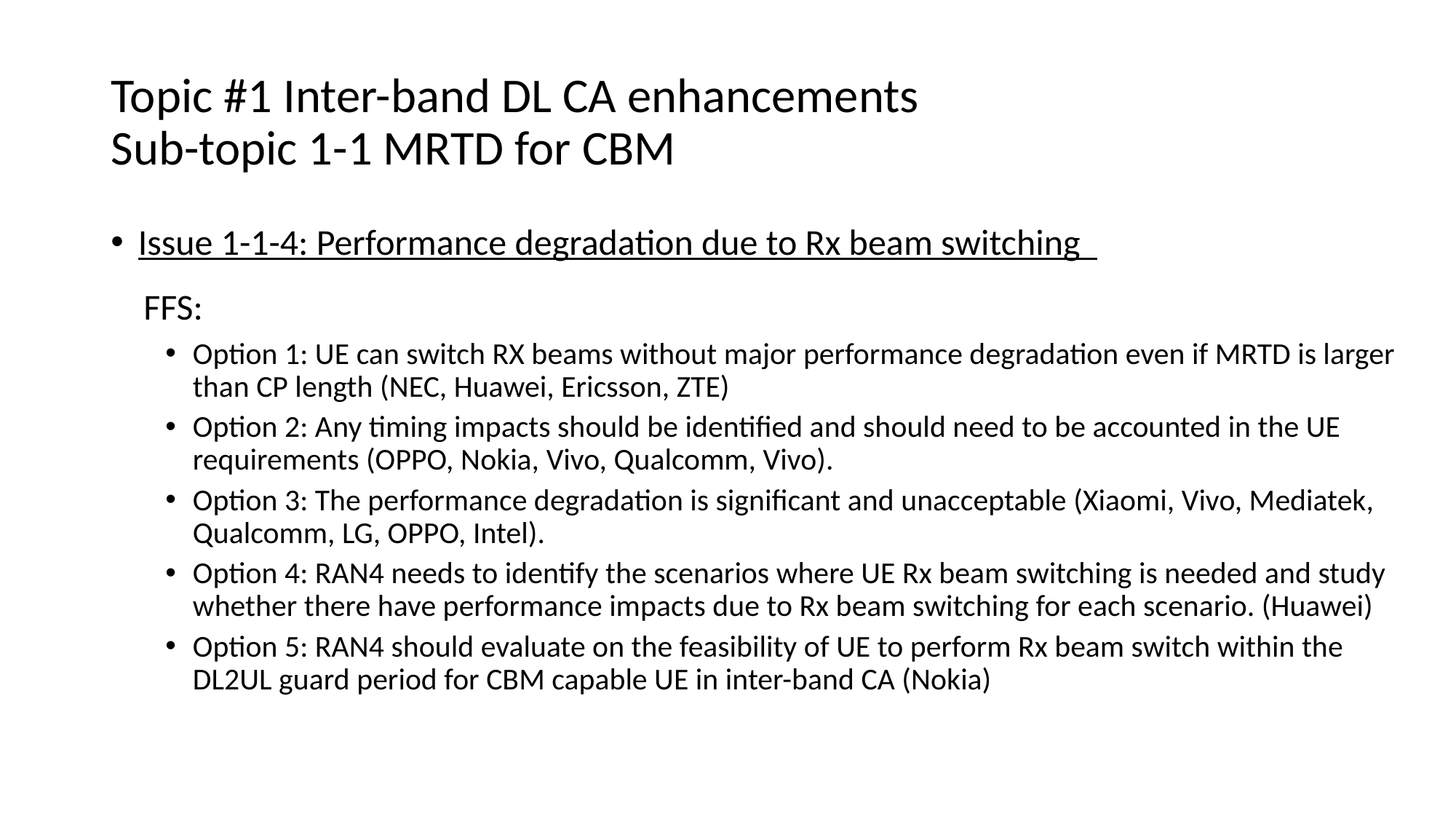

# Topic #1 Inter-band DL CA enhancements Sub-topic 1-1 MRTD for CBM
Issue 1-1-4: Performance degradation due to Rx beam switching
   FFS:
Option 1: UE can switch RX beams without major performance degradation even if MRTD is larger than CP length (NEC, Huawei, Ericsson, ZTE)
Option 2: Any timing impacts should be identified and should need to be accounted in the UE requirements (OPPO, Nokia, Vivo, Qualcomm, Vivo).
Option 3: The performance degradation is significant and unacceptable (Xiaomi, Vivo, Mediatek, Qualcomm, LG, OPPO, Intel).
Option 4: RAN4 needs to identify the scenarios where UE Rx beam switching is needed and study whether there have performance impacts due to Rx beam switching for each scenario. (Huawei)
Option 5: RAN4 should evaluate on the feasibility of UE to perform Rx beam switch within the DL2UL guard period for CBM capable UE in inter-band CA (Nokia)